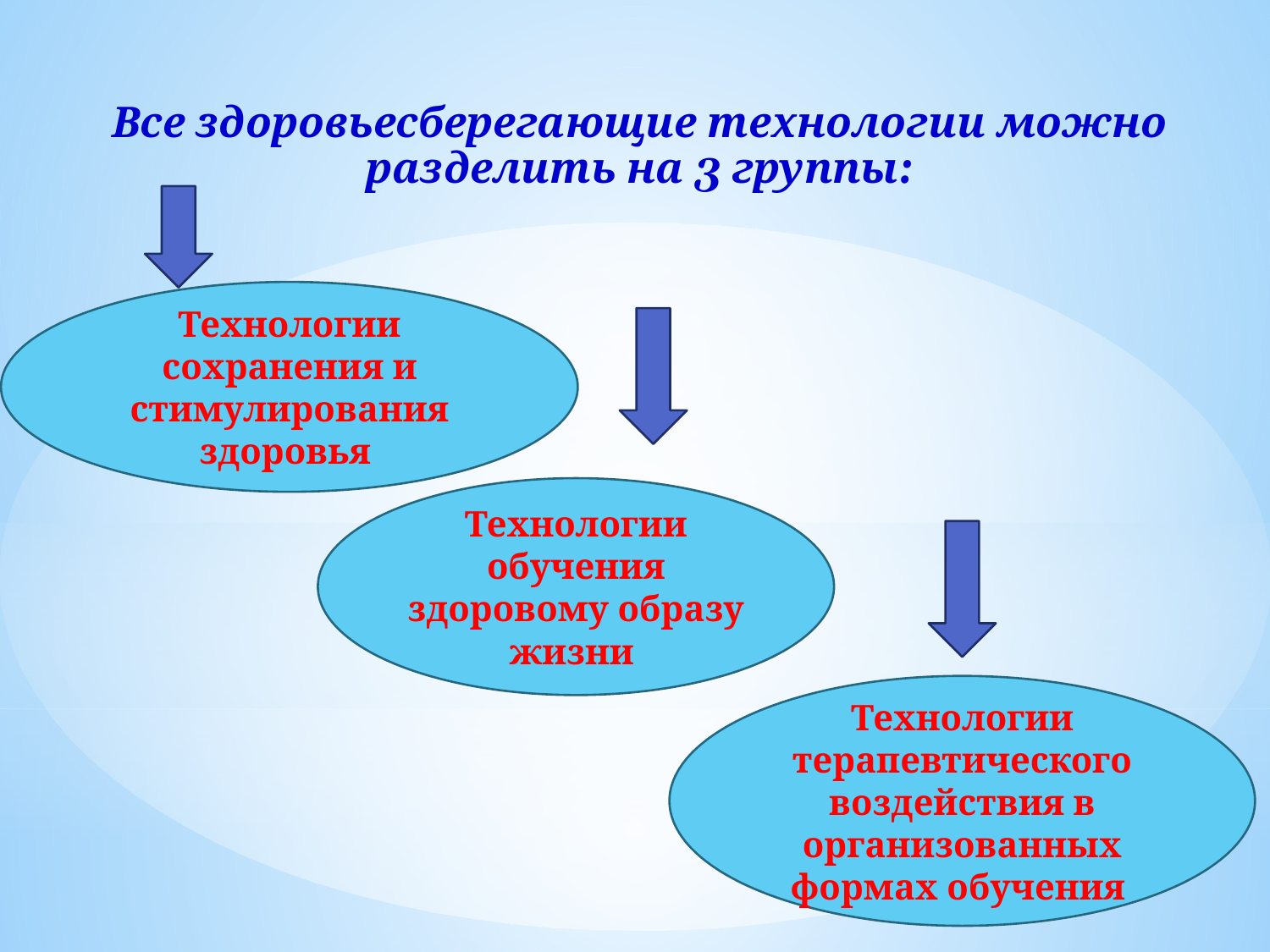

Все здоровьесберегающие технологии можно разделить на 3 группы:

Технологии сохранения и стимулирования здоровья

Технологии обучения здоровому образу жизни

Технологии терапевтического воздействия в организованных формах обучения